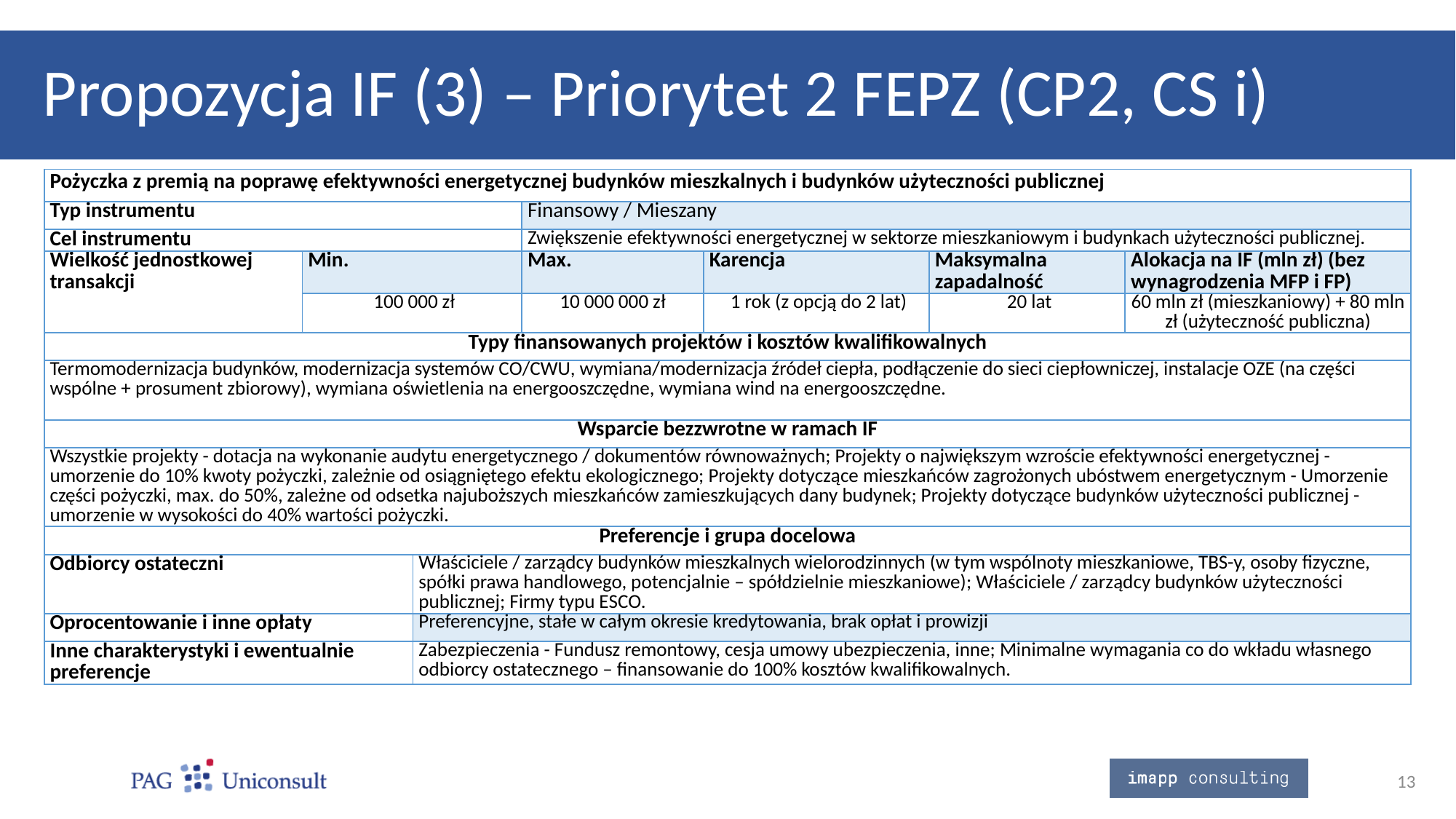

# Propozycja IF (3) – Priorytet 2 FEPZ (CP2, CS i)
| Pożyczka z premią na poprawę efektywności energetycznej budynków mieszkalnych i budynków użyteczności publicznej |  |  |  |  |  |  |
| --- | --- | --- | --- | --- | --- | --- |
| Typ instrumentu |  |  | Finansowy / Mieszany |  |  |  |
| Cel instrumentu |  |  | Zwiększenie efektywności energetycznej w sektorze mieszkaniowym i budynkach użyteczności publicznej. |  |  |  |
| Wielkość jednostkowej transakcji | Min. |  | Max. | Karencja | Maksymalna zapadalność | Alokacja na IF (mln zł) (bez wynagrodzenia MFP i FP) |
|  | 100 000 zł |  | 10 000 000 zł | 1 rok (z opcją do 2 lat) | 20 lat | 60 mln zł (mieszkaniowy) + 80 mln zł (użyteczność publiczna) |
| Typy finansowanych projektów i kosztów kwalifikowalnych |  |  |  |  |  |  |
| Termomodernizacja budynków, modernizacja systemów CO/CWU, wymiana/modernizacja źródeł ciepła, podłączenie do sieci ciepłowniczej, instalacje OZE (na części wspólne + prosument zbiorowy), wymiana oświetlenia na energooszczędne, wymiana wind na energooszczędne. |  |  |  |  |  |  |
| Wsparcie bezzwrotne w ramach IF |  |  |  |  |  |  |
| Wszystkie projekty - dotacja na wykonanie audytu energetycznego / dokumentów równoważnych; Projekty o największym wzroście efektywności energetycznej - umorzenie do 10% kwoty pożyczki, zależnie od osiągniętego efektu ekologicznego; Projekty dotyczące mieszkańców zagrożonych ubóstwem energetycznym - Umorzenie części pożyczki, max. do 50%, zależne od odsetka najuboższych mieszkańców zamieszkujących dany budynek; Projekty dotyczące budynków użyteczności publicznej - umorzenie w wysokości do 40% wartości pożyczki. |  |  |  |  |  |  |
| Preferencje i grupa docelowa |  |  |  |  |  |  |
| Odbiorcy ostateczni |  | Właściciele / zarządcy budynków mieszkalnych wielorodzinnych (w tym wspólnoty mieszkaniowe, TBS-y, osoby fizyczne, spółki prawa handlowego, potencjalnie – spółdzielnie mieszkaniowe); Właściciele / zarządcy budynków użyteczności publicznej; Firmy typu ESCO. | Właściciele / zarządcy budynków mieszkalnych wielorodzinnych (w tym wspólnoty mieszkaniowe, TBS-y, osoby fizyczne, spółki prawa handlowego, potencjalnie – spółdzielnie mieszkaniowe); Właściciele / zarządcy budynków użyteczności publicznej; Firmy typu ESCO. |  |  |  |
| Oprocentowanie i inne opłaty |  | Preferencyjne, stałe w całym okresie kredytowania, brak opłat i prowizji | Preferencyjne, stałe w całym okresie kredytowania, brak opłat i prowizji |  |  |  |
| Inne charakterystyki i ewentualnie preferencje |  | Zabezpieczenia - Fundusz remontowy, cesja umowy ubezpieczenia, inne; Minimalne wymagania co do wkładu własnego odbiorcy ostatecznego – finansowanie do 100% kosztów kwalifikowalnych. | Zabezpieczenia - Fundusz remontowy, cesja umowy ubezpieczenia; Minimalne wymagania co do wkładu własnego odbiorcy ostatecznego – finansowanie do 100% kosztów kwalifikowalnych. |  |  |  |
13